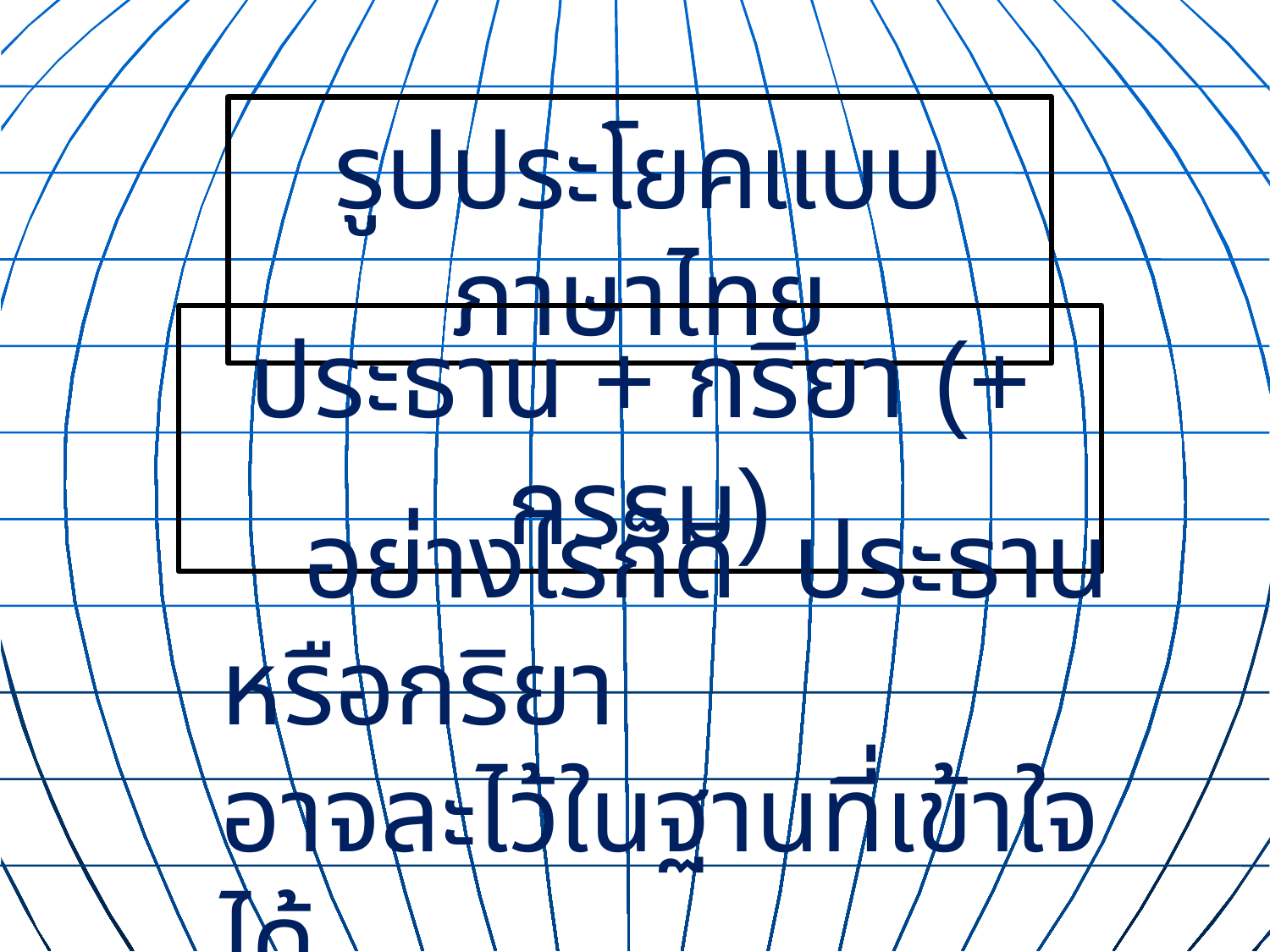

รูปประโยคแบบภาษาไทย
ประธาน + กริยา (+ กรรม)
   อย่างไรก็ดี  ประธานหรือกริยา
อาจละไว้ในฐานที่เข้าใจได้